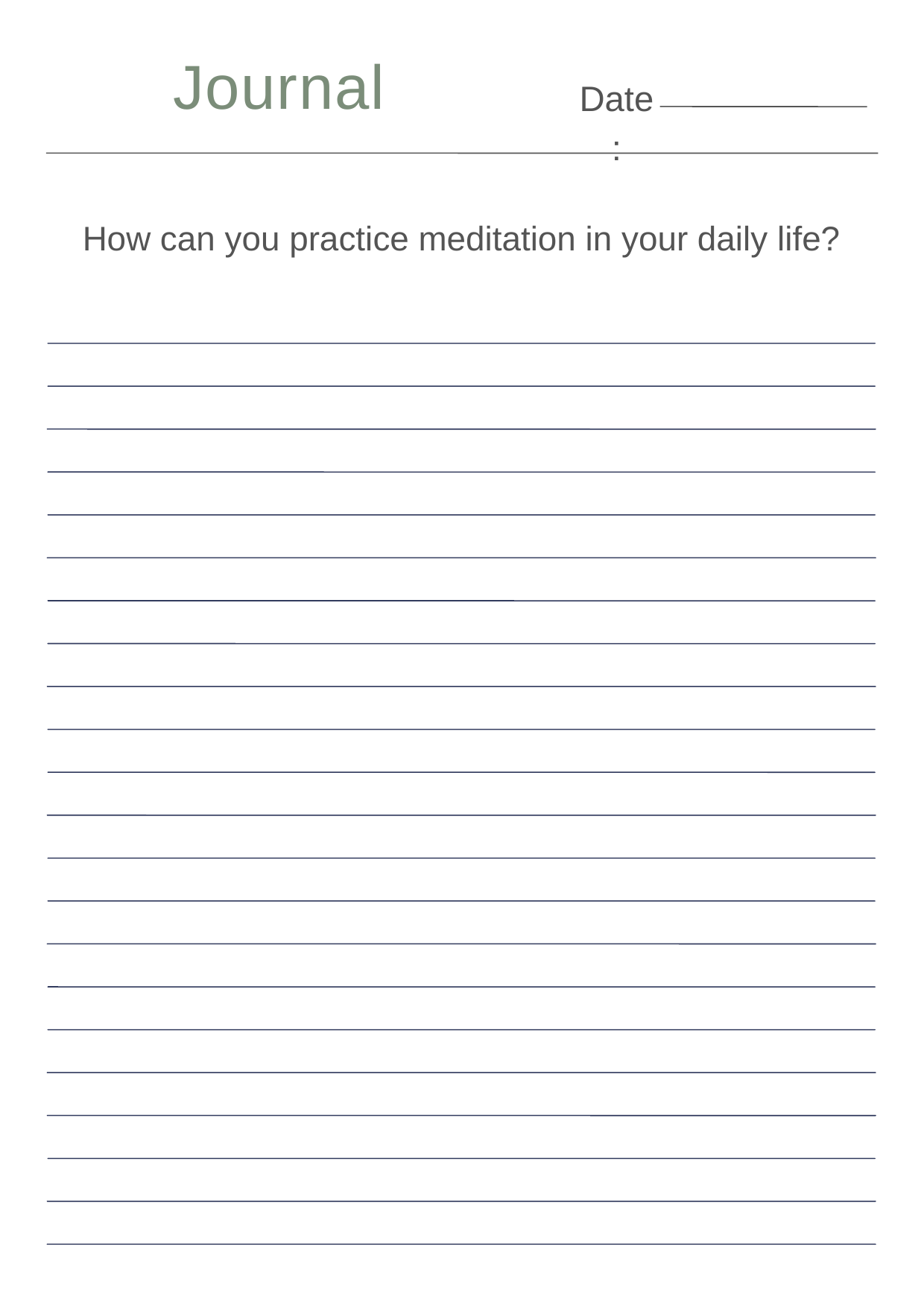

Journal
Date:

How can you practice meditation in your daily life?